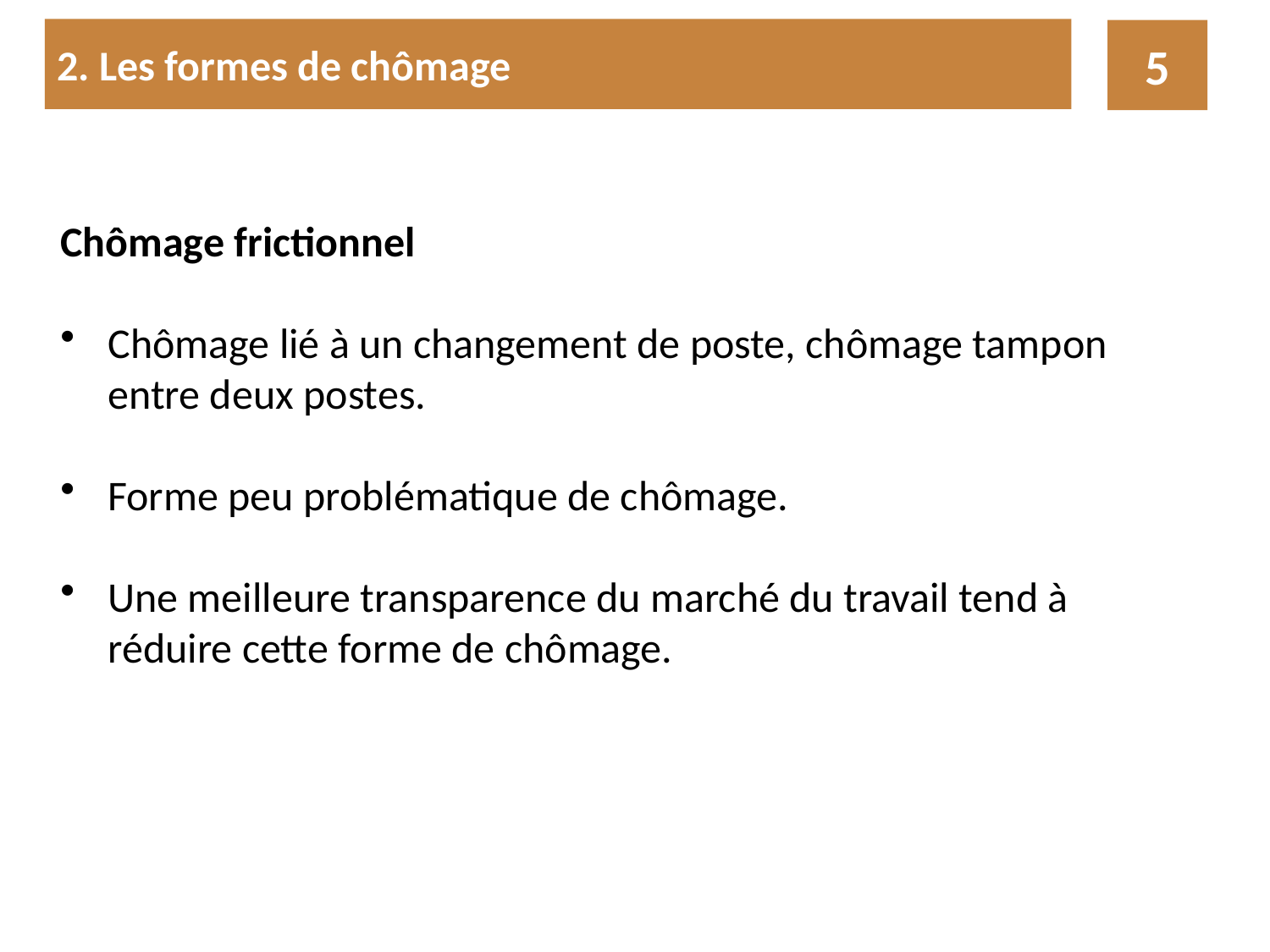

2. Les formes de chômage
5
Chômage frictionnel

Chômage lié à un changement de poste, chômage tampon entre deux postes.

Forme peu problématique de chômage.

Une meilleure transparence du marché du travail tend à réduire cette forme de chômage.